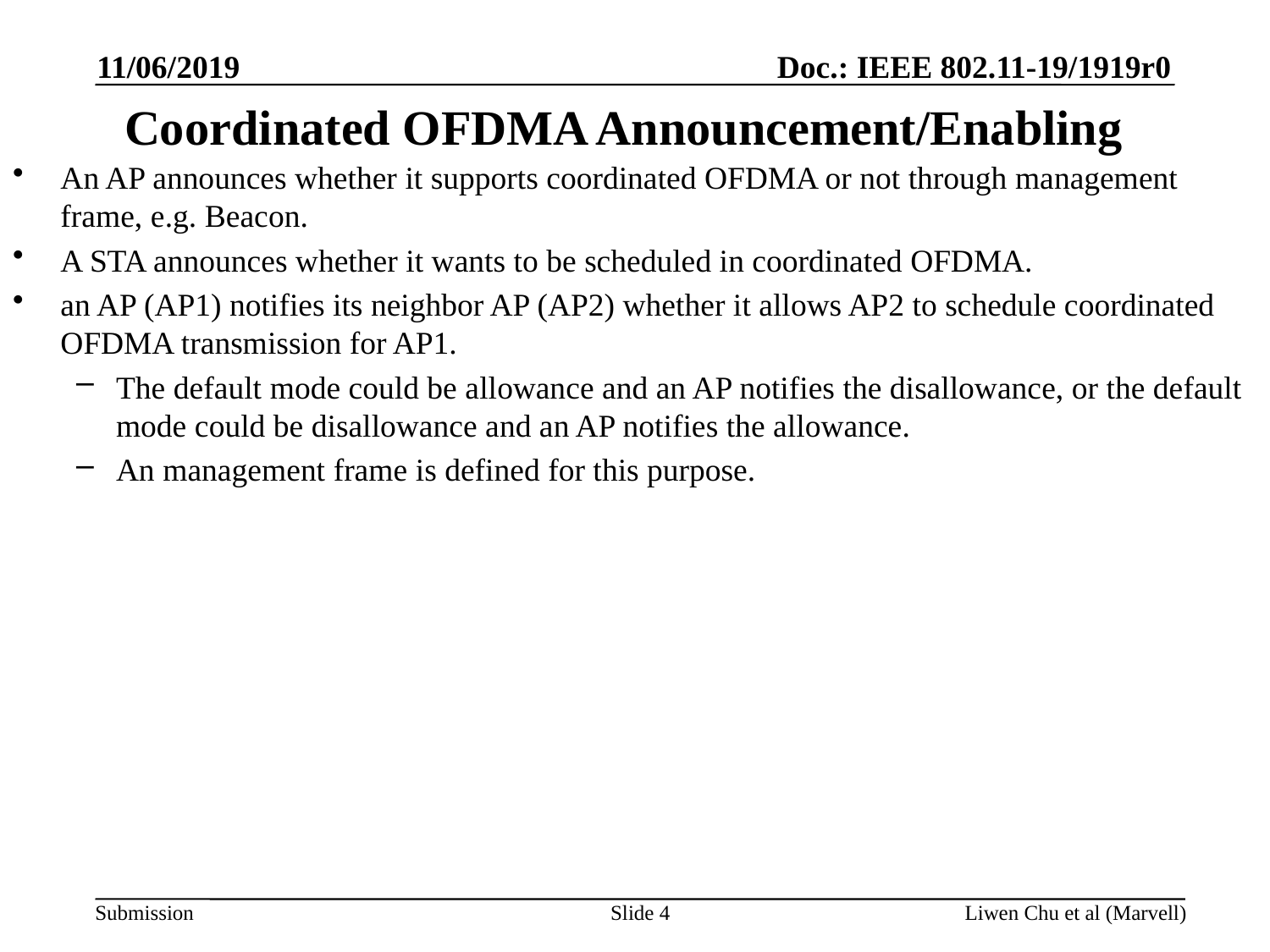

11/06/2019
# Coordinated OFDMA Announcement/Enabling
An AP announces whether it supports coordinated OFDMA or not through management frame, e.g. Beacon.
A STA announces whether it wants to be scheduled in coordinated OFDMA.
an AP (AP1) notifies its neighbor AP (AP2) whether it allows AP2 to schedule coordinated OFDMA transmission for AP1.
The default mode could be allowance and an AP notifies the disallowance, or the default mode could be disallowance and an AP notifies the allowance.
An management frame is defined for this purpose.

Slide 4
Liwen Chu et al (Marvell)